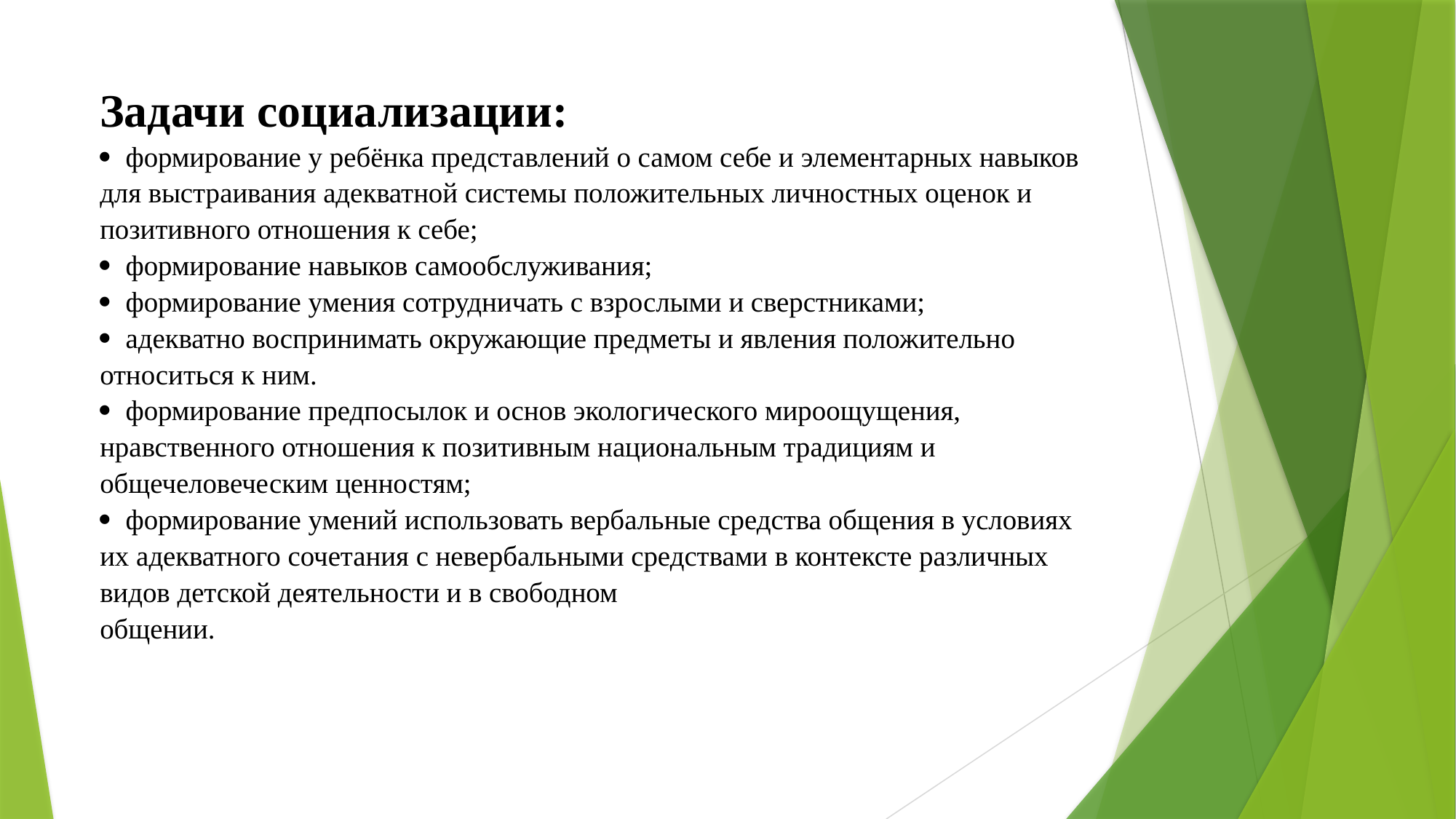

# Задачи социализации: • формирование у ребёнка представлений о самом себе и элементарных навыков для выстраивания адекватной системы положительных личностных оценок и позитивного отношения к себе; • формирование навыков самообслуживания; • формирование умения сотрудничать с взрослыми и сверстниками; • адекватно воспринимать окружающие предметы и явления положительно относиться к ним. • формирование предпосылок и основ экологического мироощущения, нравственного отношения к позитивным национальным традициям и общечеловеческим ценностям; • формирование умений использовать вербальные средства общения в условиях их адекватного сочетания с невербальными средствами в контексте различных видов детской деятельности и в свободном общении.